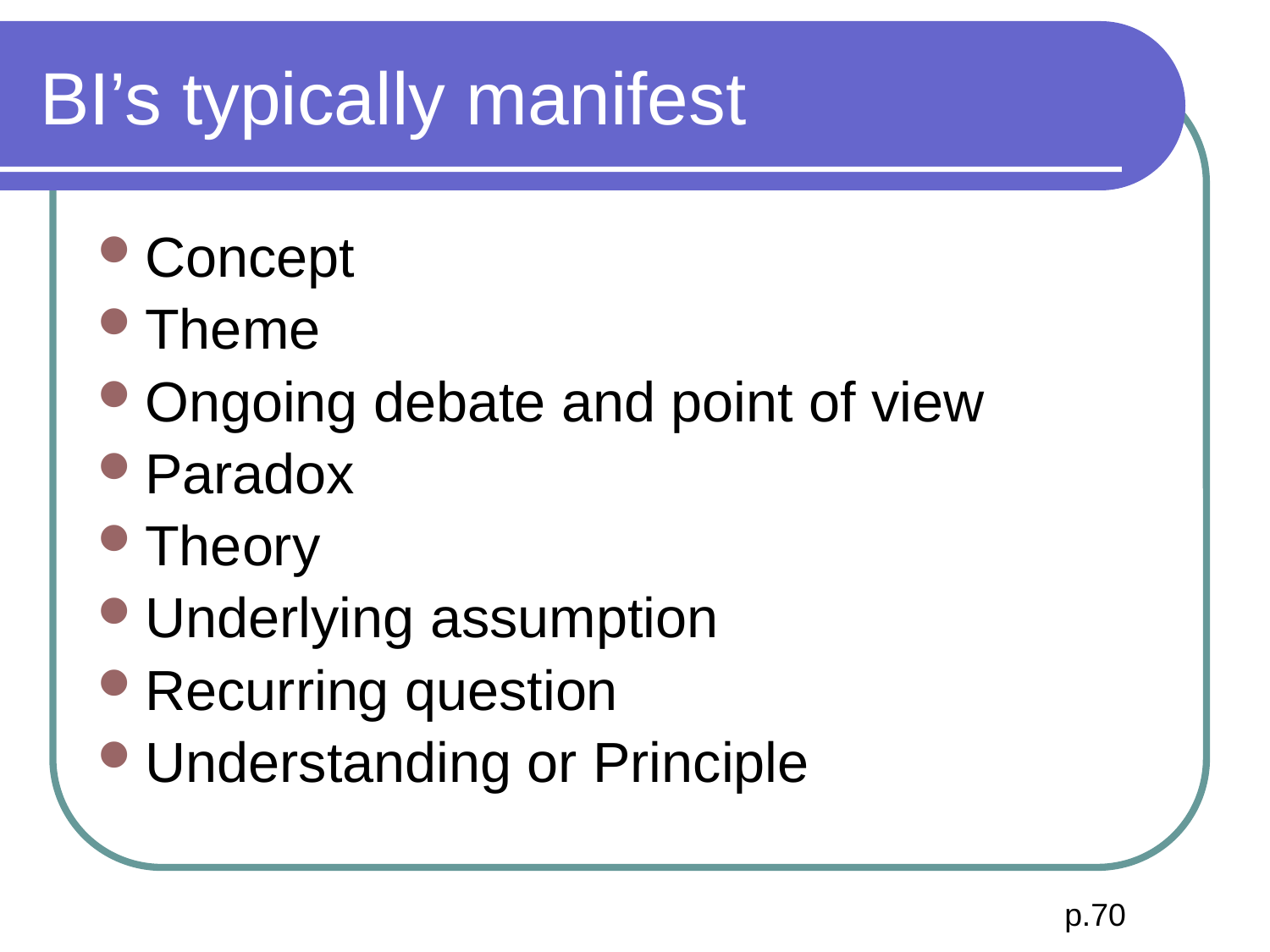

# BI’s typically manifest
Concept
Theme
Ongoing debate and point of view
Paradox
Theory
Underlying assumption
Recurring question
Understanding or Principle
p.70